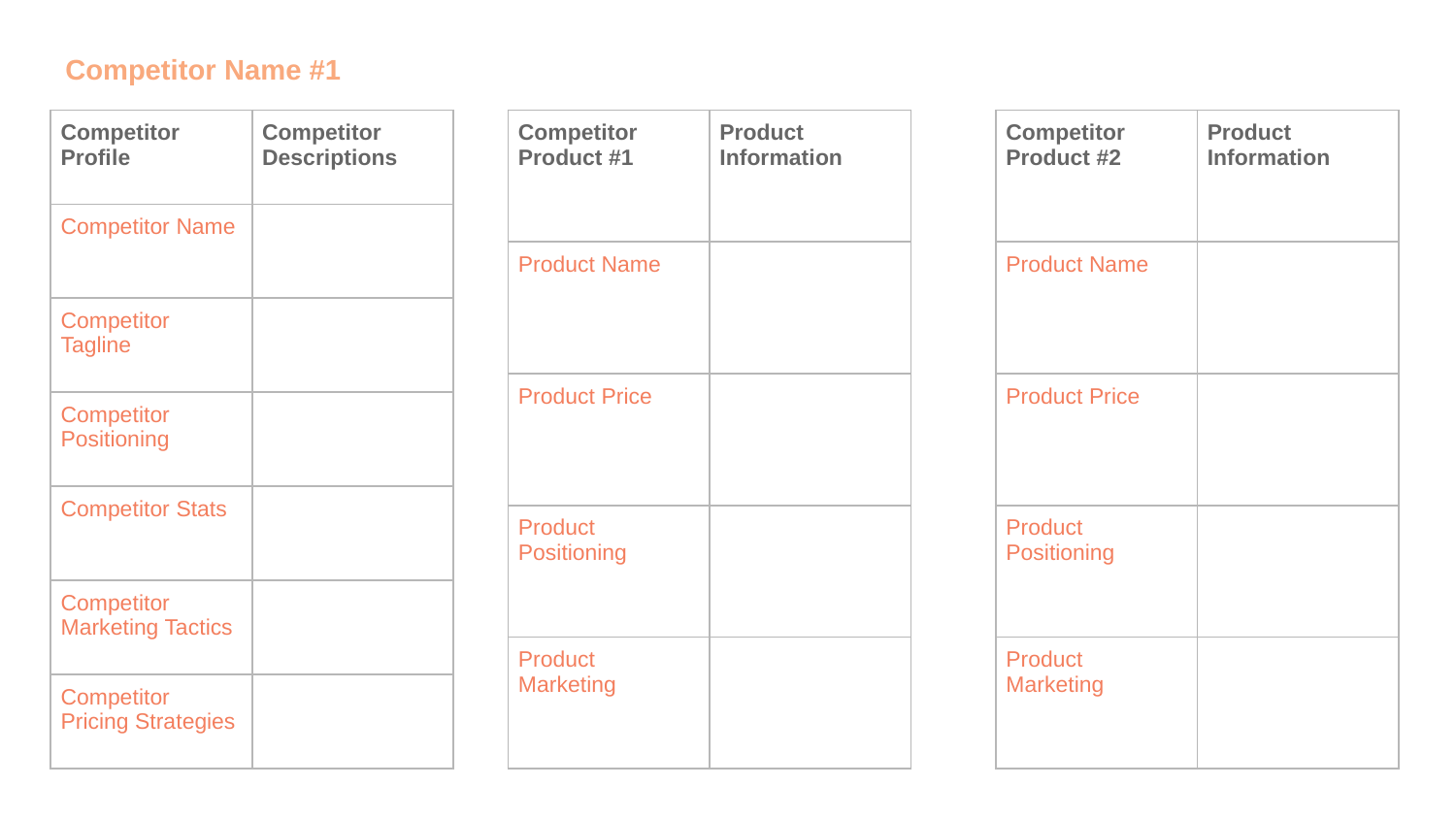

Competitor Name #1
| Competitor Profile | Competitor Descriptions |
| --- | --- |
| Competitor Name |  |
| Competitor Tagline |  |
| Competitor Positioning |  |
| Competitor Stats |  |
| Competitor Marketing Tactics |  |
| Competitor Pricing Strategies |  |
| Competitor Product #1 | Product Information |
| --- | --- |
| Product Name |  |
| Product Price |  |
| Product Positioning |  |
| Product Marketing |  |
| Competitor Product #2 | Product Information |
| --- | --- |
| Product Name |  |
| Product Price |  |
| Product Positioning |  |
| Product Marketing |  |